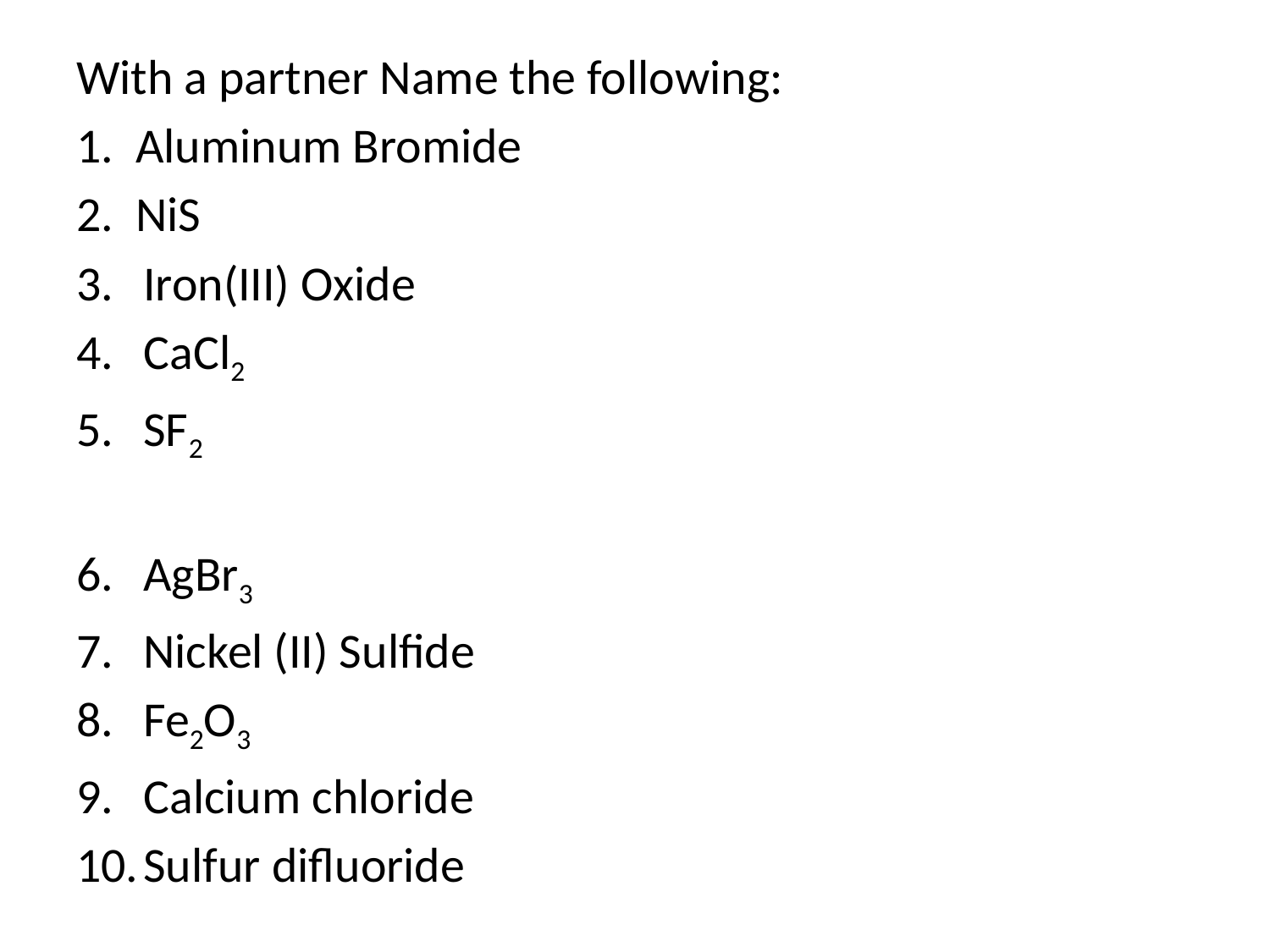

With a partner Name the following:
1.  Aluminum Bromide
2.  NiS
Iron(III) Oxide
CaCl2
SF2

AgBr3
Nickel (II) Sulfide
Fe2O3
Calcium chloride
Sulfur difluoride